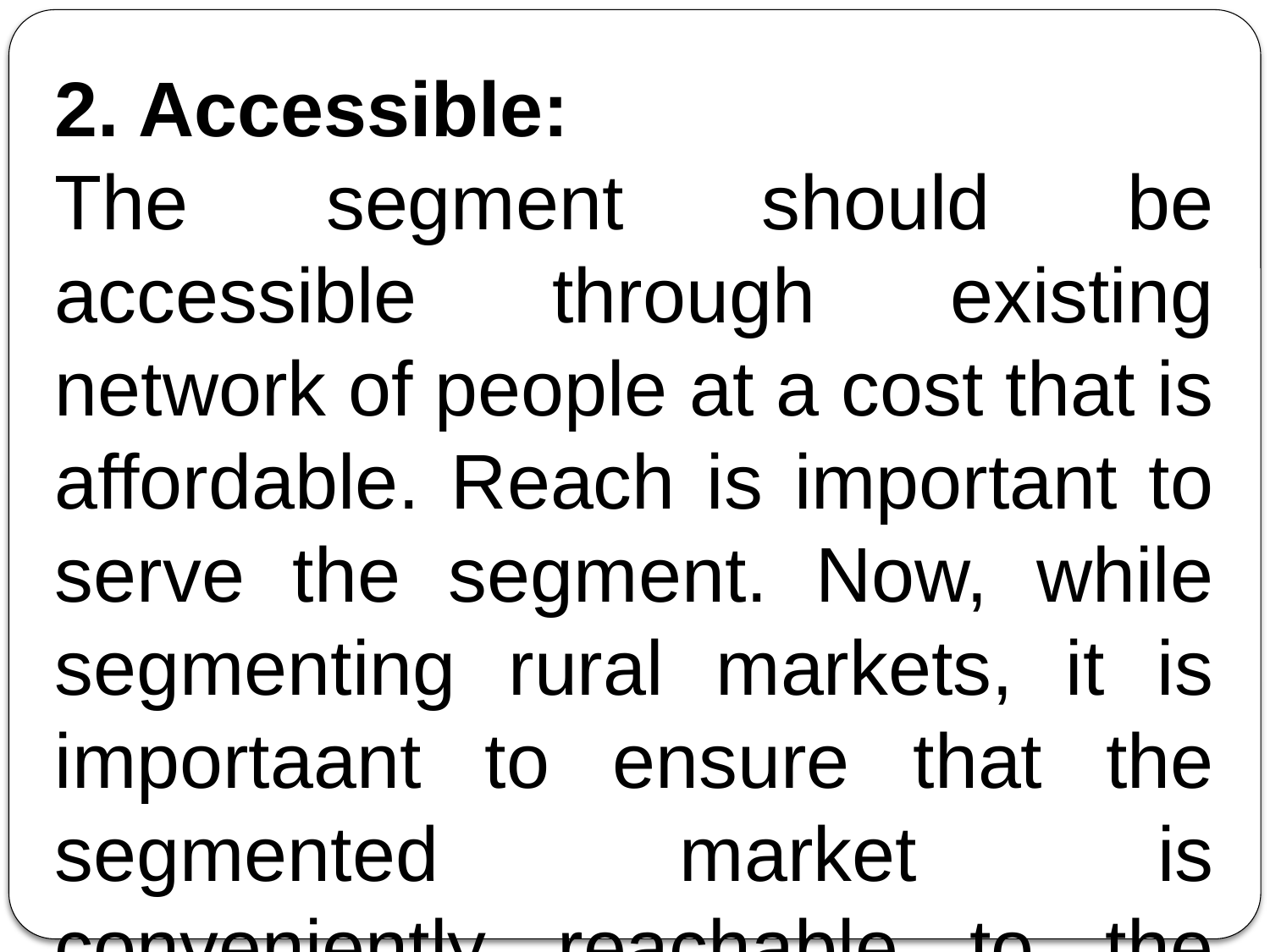

2. Accessible:
The segment should be accessible through existing network of people at a cost that is affordable. Reach is important to serve the segment. Now, while segmenting rural markets, it is importaant to ensure that the segmented market is conveniently reachable to the marketer to deliver products.